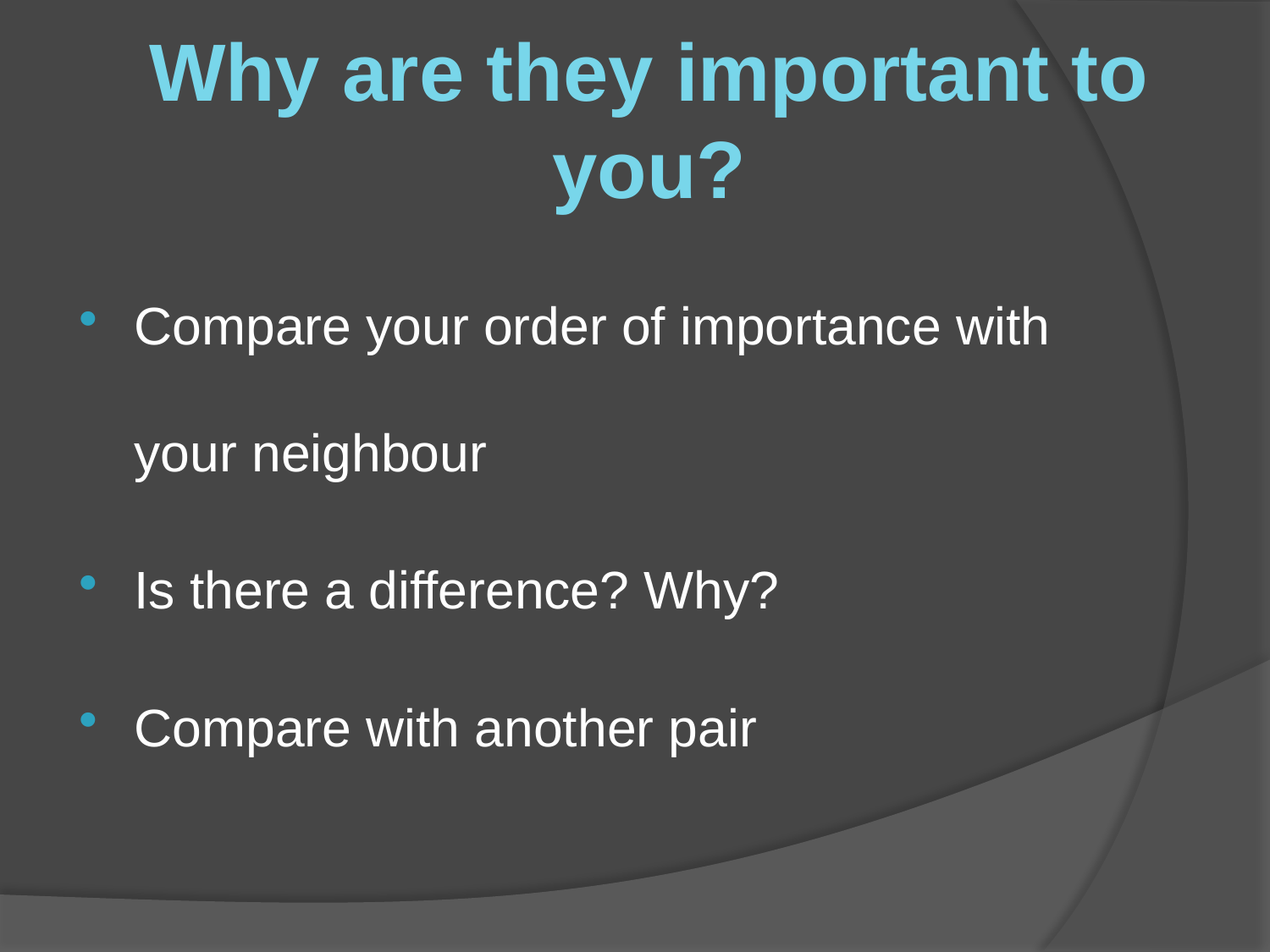

# Why are they important to you?
Compare your order of importance with your neighbour
Is there a difference? Why?
Compare with another pair